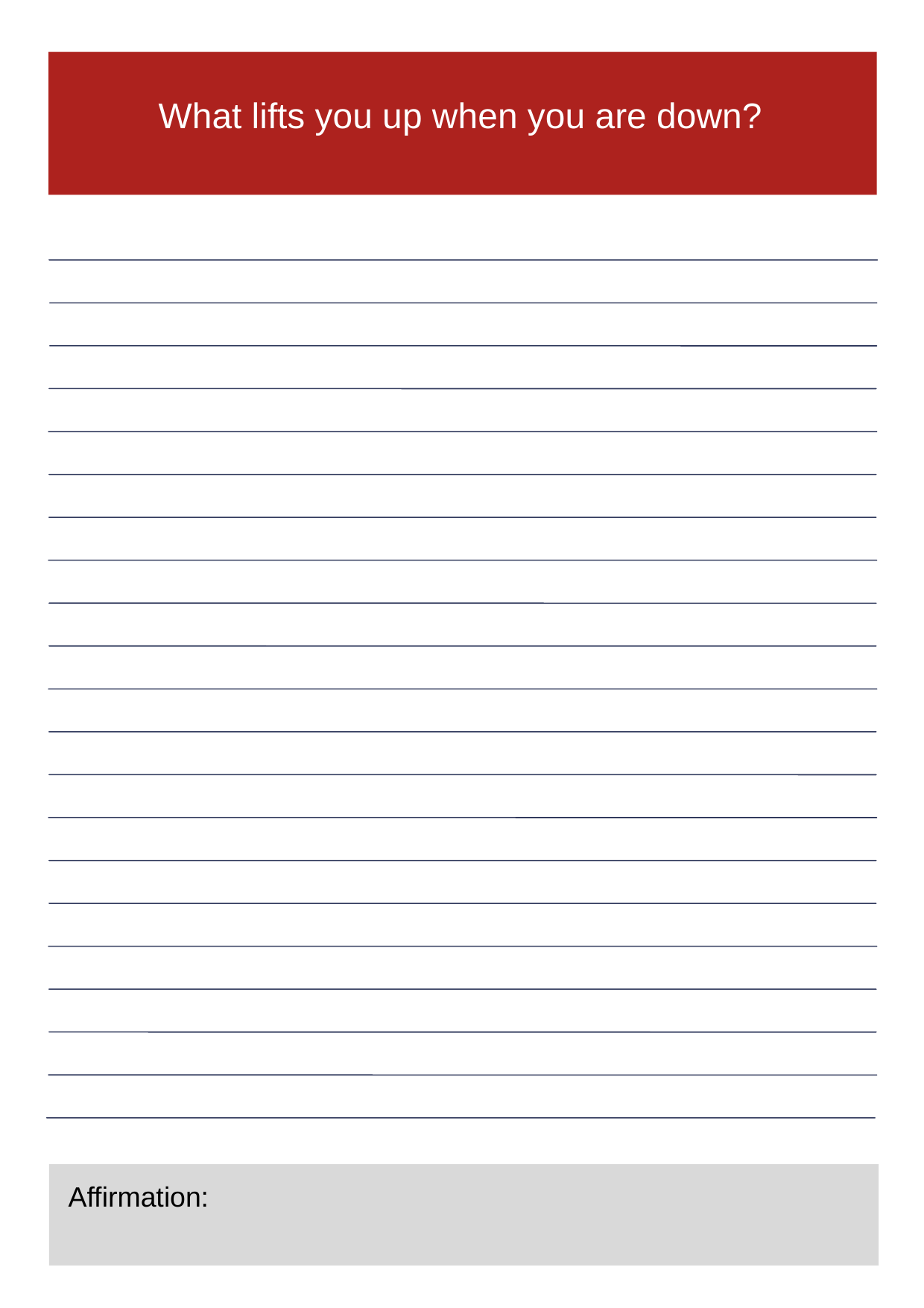

What lifts you up when you are down?

Affirmation: